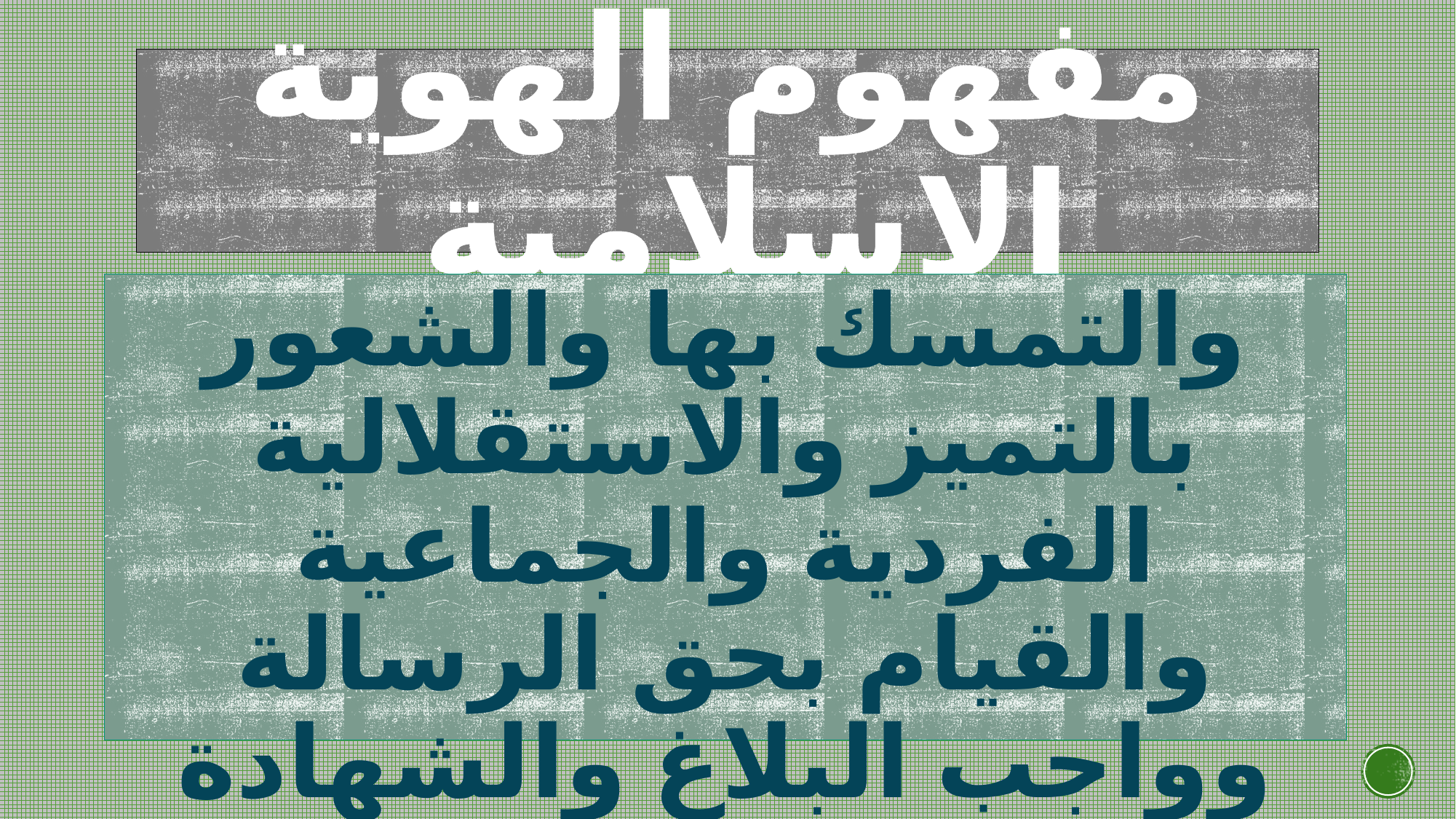

# مفهوم الهوية الإسلامية
والتمسك بها والشعور بالتميز والاستقلالية الفردية والجماعية والقيام بحق الرسالة وواجب البلاغ والشهادة على الناس «